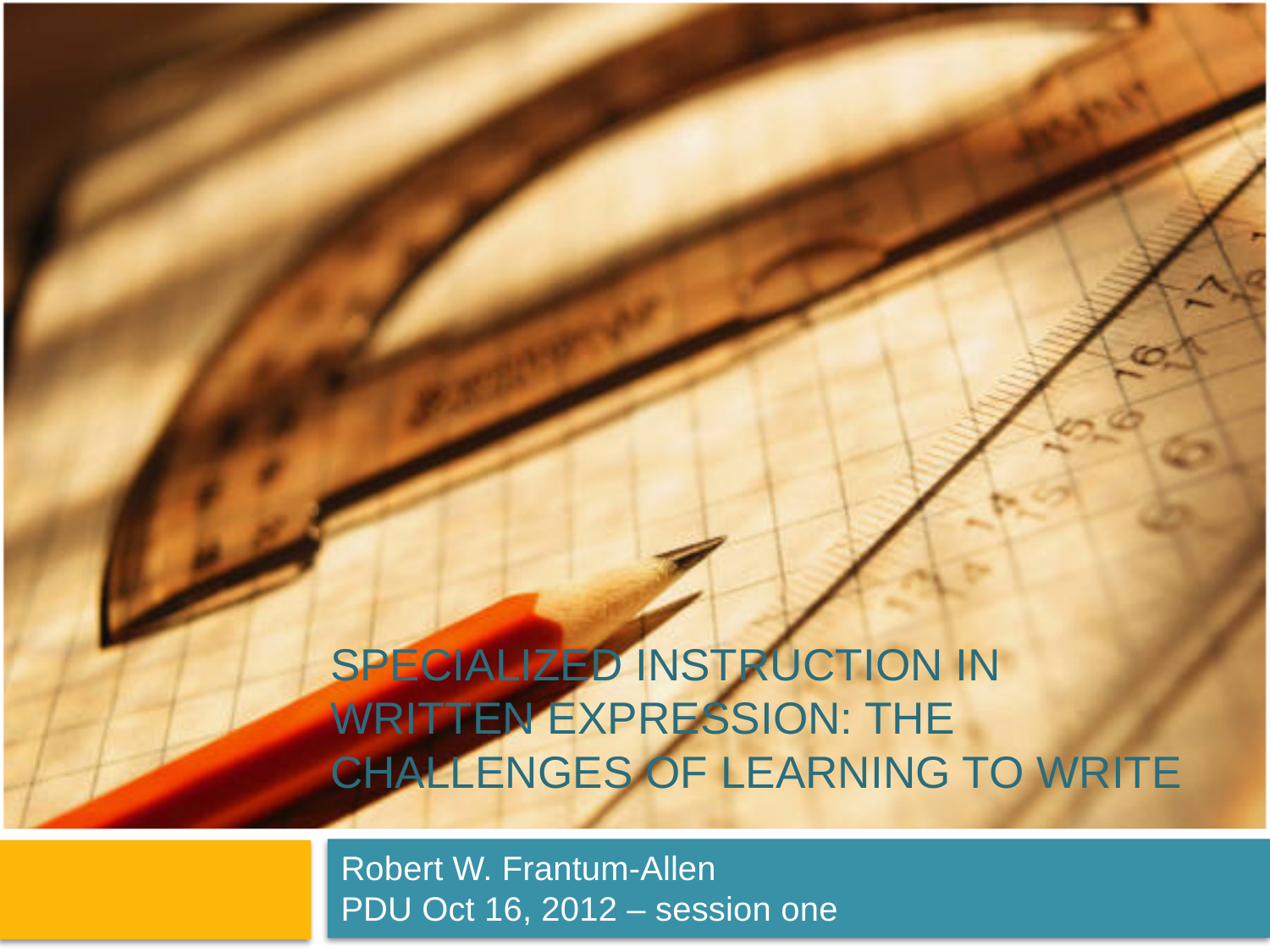

# Specialized instruction in Written Expression: The challenges of Learning to Write
Robert W. Frantum-Allen
PDU Oct 16, 2012 – session one